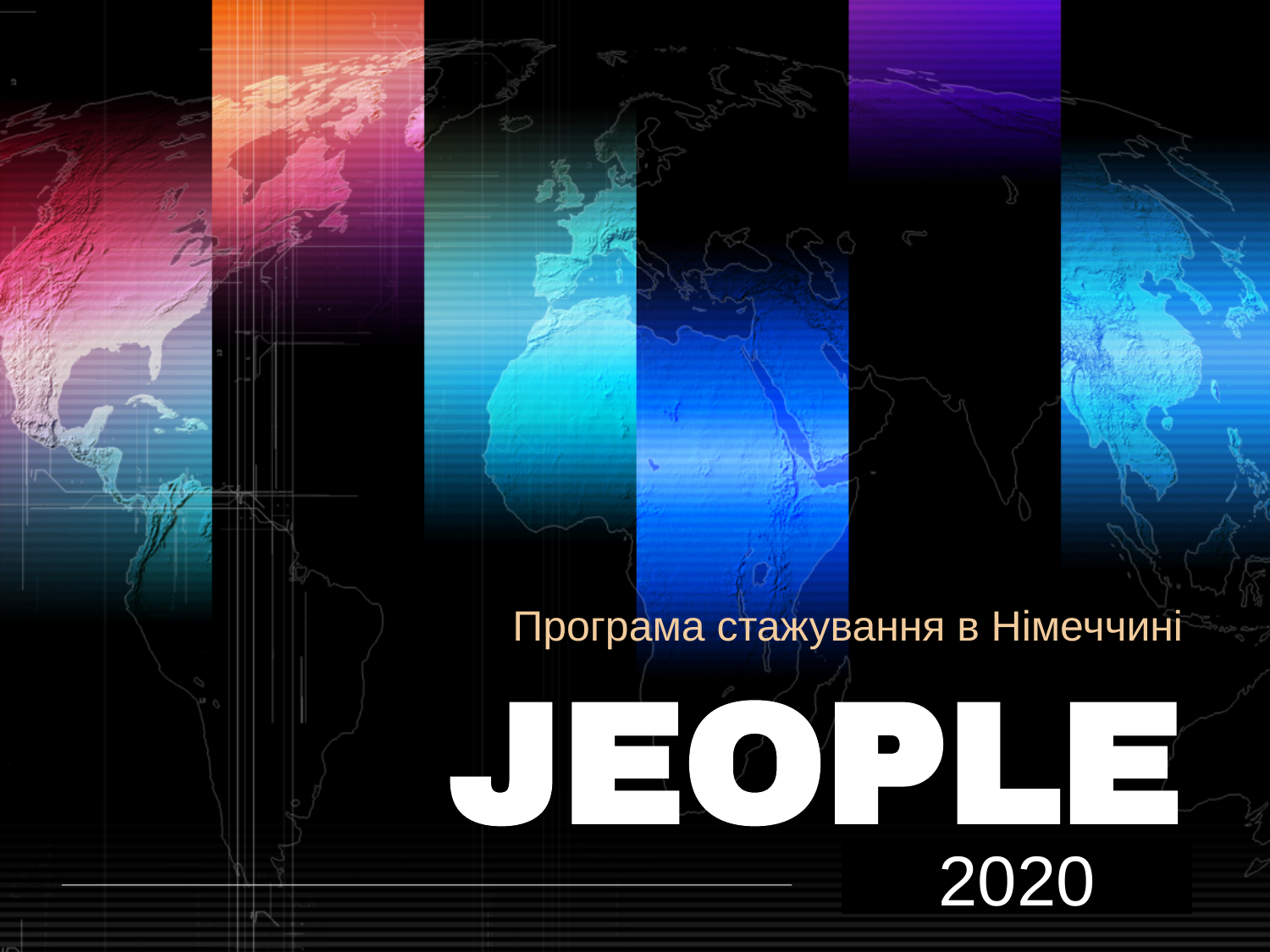

Програма стажування в Німеччині
# JEOPLE
2020